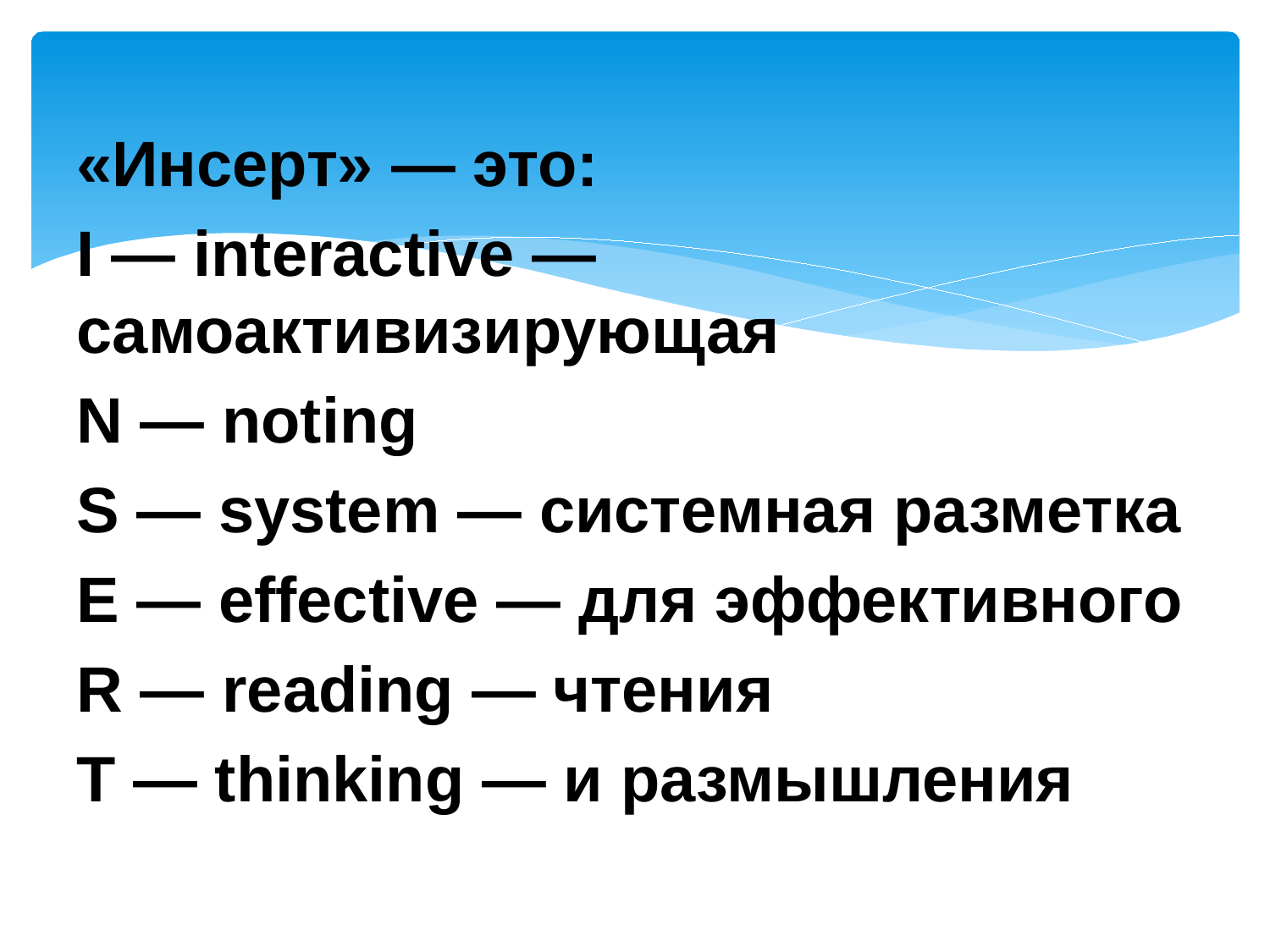

#
«Инсерт» — это:
I — interactive — самоактивизирующая
N — noting
S — system — системная разметка
E — effective — для эффективного
R — reading — чтения
T — thinking — и размышления